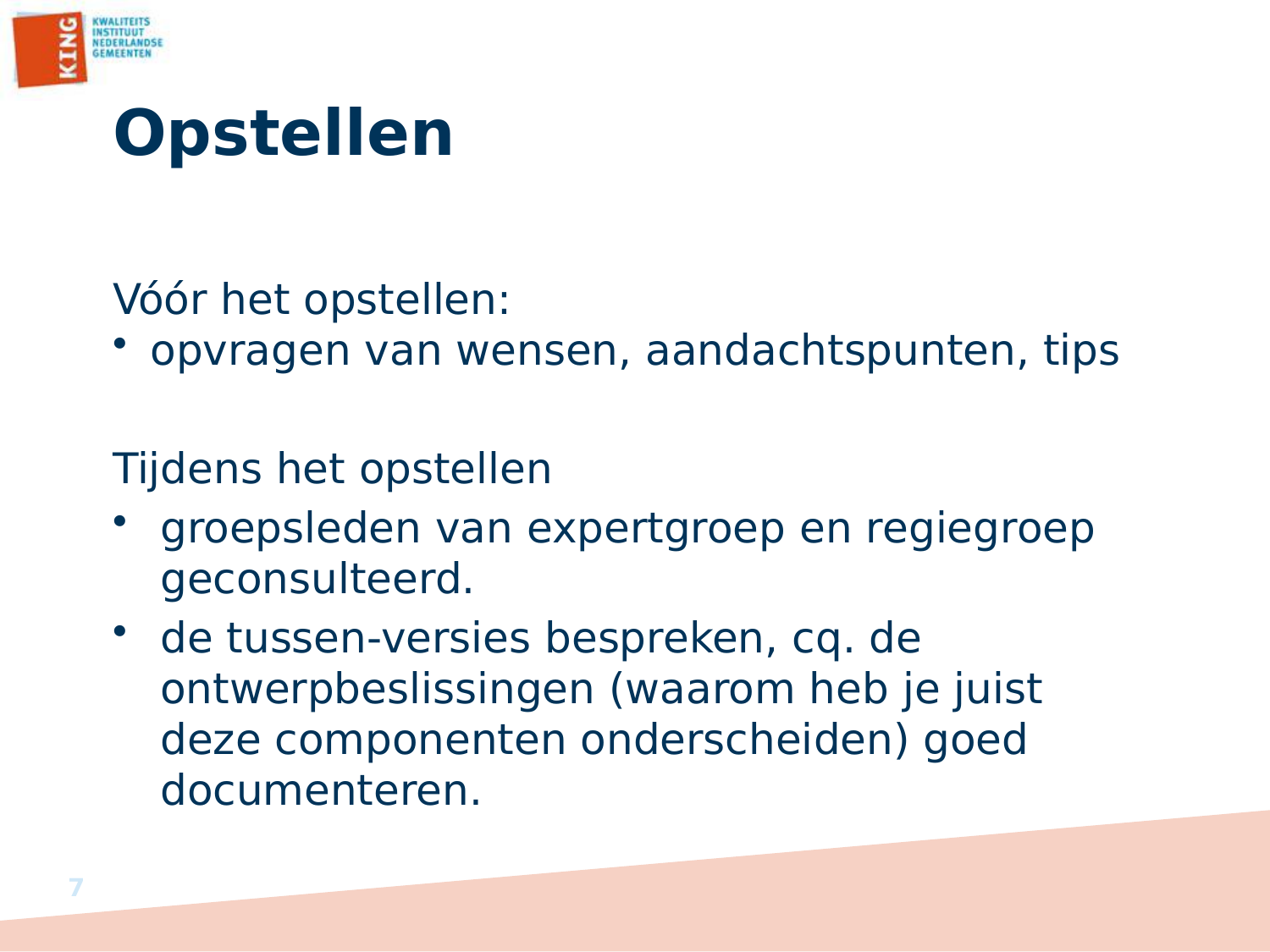

# Opstellen

Vóór het opstellen:
opvragen van wensen, aandachtspunten, tips

Tijdens het opstellen
groepsleden van expertgroep en regiegroep geconsulteerd.
de tussen-versies bespreken, cq. de ontwerpbeslissingen (waarom heb je juist deze componenten onderscheiden) goed documenteren.

7